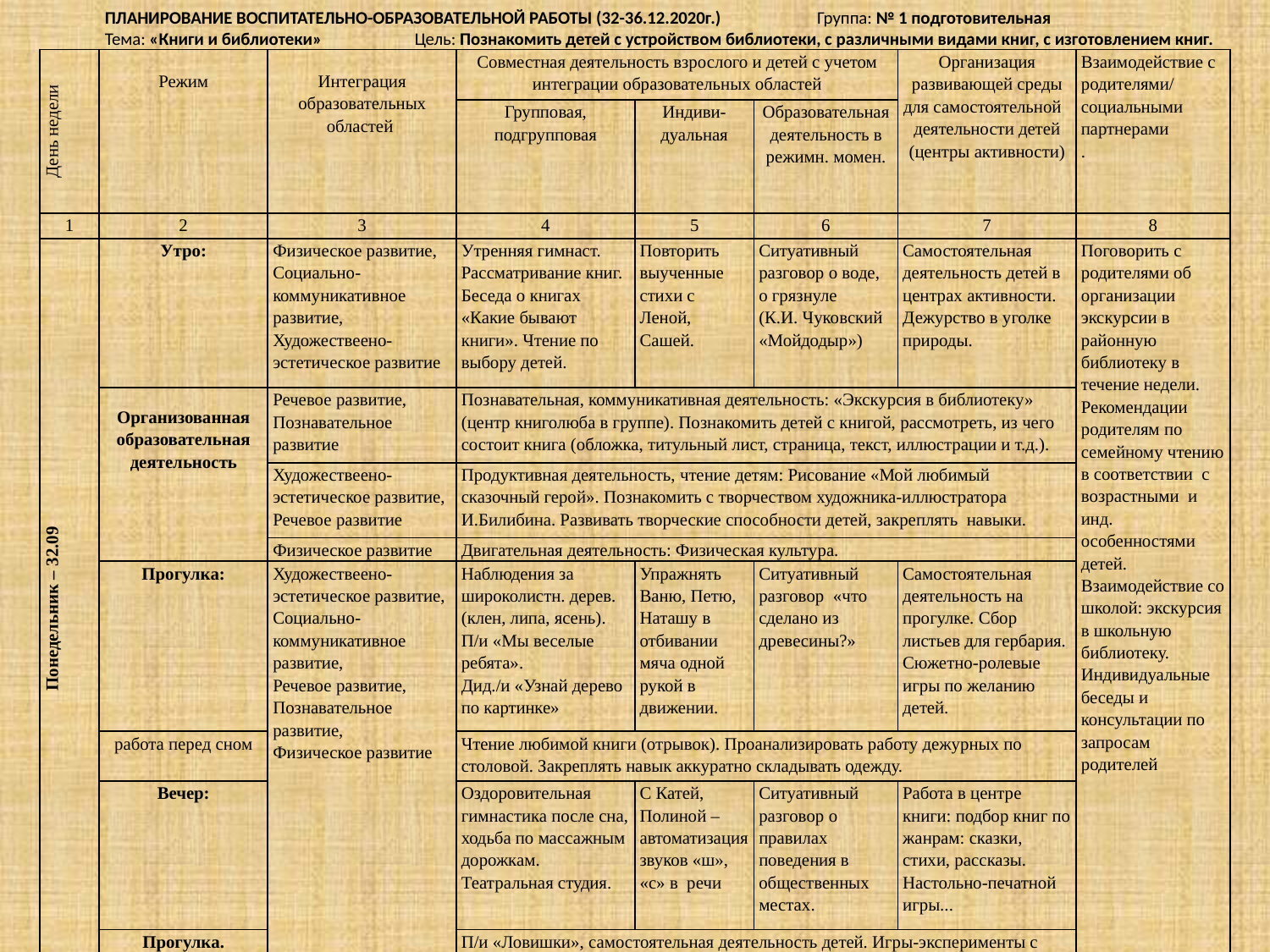

ПЛАНИРОВАНИЕ ВОСПИТАТЕЛЬНО-ОБРАЗОВАТЕЛЬНОЙ РАБОТЫ (32-36.12.2020г.)                        Группа: № 1 подготовительная
Тема: «Книги и библиотеки»                       Цель: Познакомить детей с устройством библиотеки, с различными видами книг, с изготовлением книг.
| День недели | Режим | Интеграция образовательных областей | Совместная деятельность взрослого и детей с учетом интеграции образовательных областей |  |  | Организация развивающей среды для самостоятельной деятельности детей (центры активности) | Взаимодействие с родителями/ социальными партнерами . |
| --- | --- | --- | --- | --- | --- | --- | --- |
|  |  |  | Групповая, подгрупповая | Индиви- дуальная | Образовательная деятельность в режимн. момен. |  |  |
| 1 | 2 | 3 | 4 | 5 | 6 | 7 | 8 |
| Понедельник – 32.09 | Утро: | Физическое развитие, Социально-коммуникативное развитие, Художествеено-эстетическое развитие | Утренняя гимнаст. Рассматривание книг. Беседа о книгах «Какие бывают книги». Чтение по выбору детей. | Повторить выученные стихи с Леной, Сашей. | Ситуативный разговор о воде, о грязнуле (К.И. Чуковский «Мойдодыр») | Самостоятельная деятельность детей в центрах активности. Дежурство в уголке природы. | Поговорить с родителями об организации экскурсии в районную библиотеку в течение недели. Рекомендации родителям по семейному чтению в соответствии с возрастными и инд. особенностями детей. Взаимодействие со школой: экскурсия в школьную библиотеку. Индивидуальные беседы и консультации по запросам родителей |
|  | Организованная образовательная деятельность | Речевое развитие, Познавательное развитие | Познавательная, коммуникативная деятельность: «Экскурсия в библиотеку» (центр книголюба в группе). Познакомить детей с книгой, рассмотреть, из чего состоит книга (обложка, титульный лист, страница, текст, иллюстрации и т.д.). |  |  |  |  |
|  |  | Художествеено-эстетическое развитие, Речевое развитие | Продуктивная деятельность, чтение детям: Рисование «Мой любимый сказочный герой». Познакомить с творчеством художника-иллюстратора И.Билибина. Развивать творческие способности детей, закреплять навыки. |  |  |  |  |
|  |  | Физическое развитие | Двигательная деятельность: Физическая культура. |  |  |  |  |
|  | Прогулка: | Художествеено-эстетическое развитие, Социально-коммуникативное развитие, Речевое развитие, Познавательное развитие, Физическое развитие | Наблюдения за широколистн. дерев. (клен, липа, ясень). П/и «Мы веселые ребята». Дид./и «Узнай дерево по картинке» | Упражнять Ваню, Петю, Наташу в отбивании мяча одной рукой в движении. | Ситуативный разговор «что сделано из древесины?» | Самостоятельная деятельность на прогулке. Сбор листьев для гербария. Сюжетно-ролевые игры по желанию детей. |  |
|  | работа перед сном |  | Чтение любимой книги (отрывок). Проанализировать работу дежурных по столовой. Закреплять навык аккуратно складывать одежду. |  |  |  |  |
|  | Вечер: |  | Оздоровительная гимнастика после сна, ходьба по массажным дорожкам. Театральная студия. | С Катей, Полиной – автоматизация звуков «ш», «с» в речи | Ситуативный разговор о правилах поведения в общественных местах. | Работа в центре книги: подбор книг по жанрам: сказки, стихи, рассказы. Настольно-печатной игры... |  |
|  | Прогулка. |  | П/и «Ловишки», самостоятельная деятельность детей. Игры-эксперименты с песком . Наблюдение за погодой. (становится прохладно, быстро темнеет) |  |  |  |  |